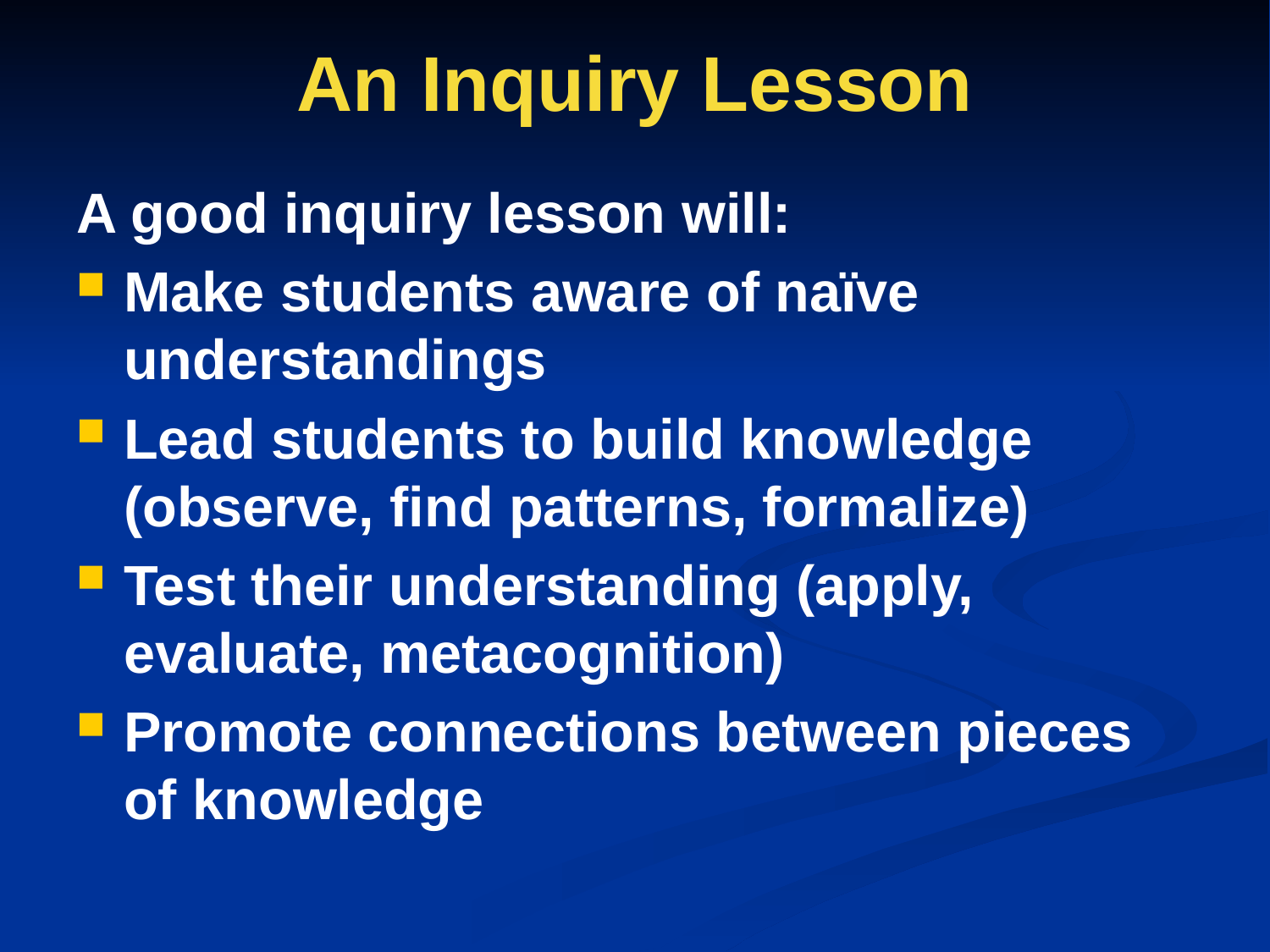

# An Inquiry Lesson
A good inquiry lesson will:
Make students aware of naïve understandings
Lead students to build knowledge (observe, find patterns, formalize)
Test their understanding (apply, evaluate, metacognition)
Promote connections between pieces of knowledge